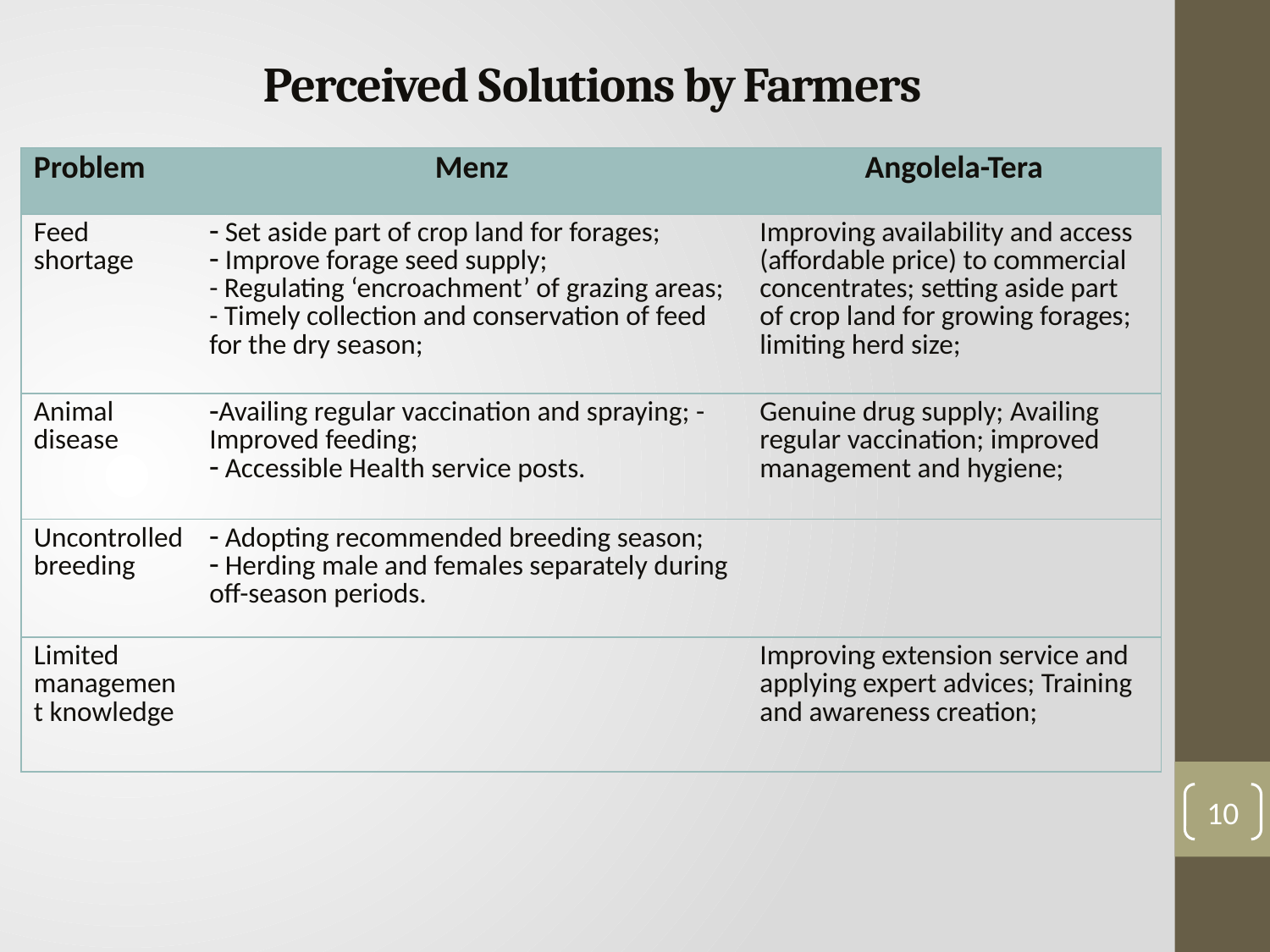

# Perceived Solutions by Farmers
| Problem | Menz | Angolela-Tera |
| --- | --- | --- |
| Feed shortage | Set aside part of crop land for forages; Improve forage seed supply; - Regulating ‘encroachment’ of grazing areas; - Timely collection and conservation of feed for the dry season; | Improving availability and access (affordable price) to commercial concentrates; setting aside part of crop land for growing forages; limiting herd size; |
| Animal disease | Availing regular vaccination and spraying; - Improved feeding; Accessible Health service posts. | Genuine drug supply; Availing regular vaccination; improved management and hygiene; |
| Uncontrolled breeding | Adopting recommended breeding season; Herding male and females separately during off-season periods. |  |
| Limited management knowledge |  | Improving extension service and applying expert advices; Training and awareness creation; |
10